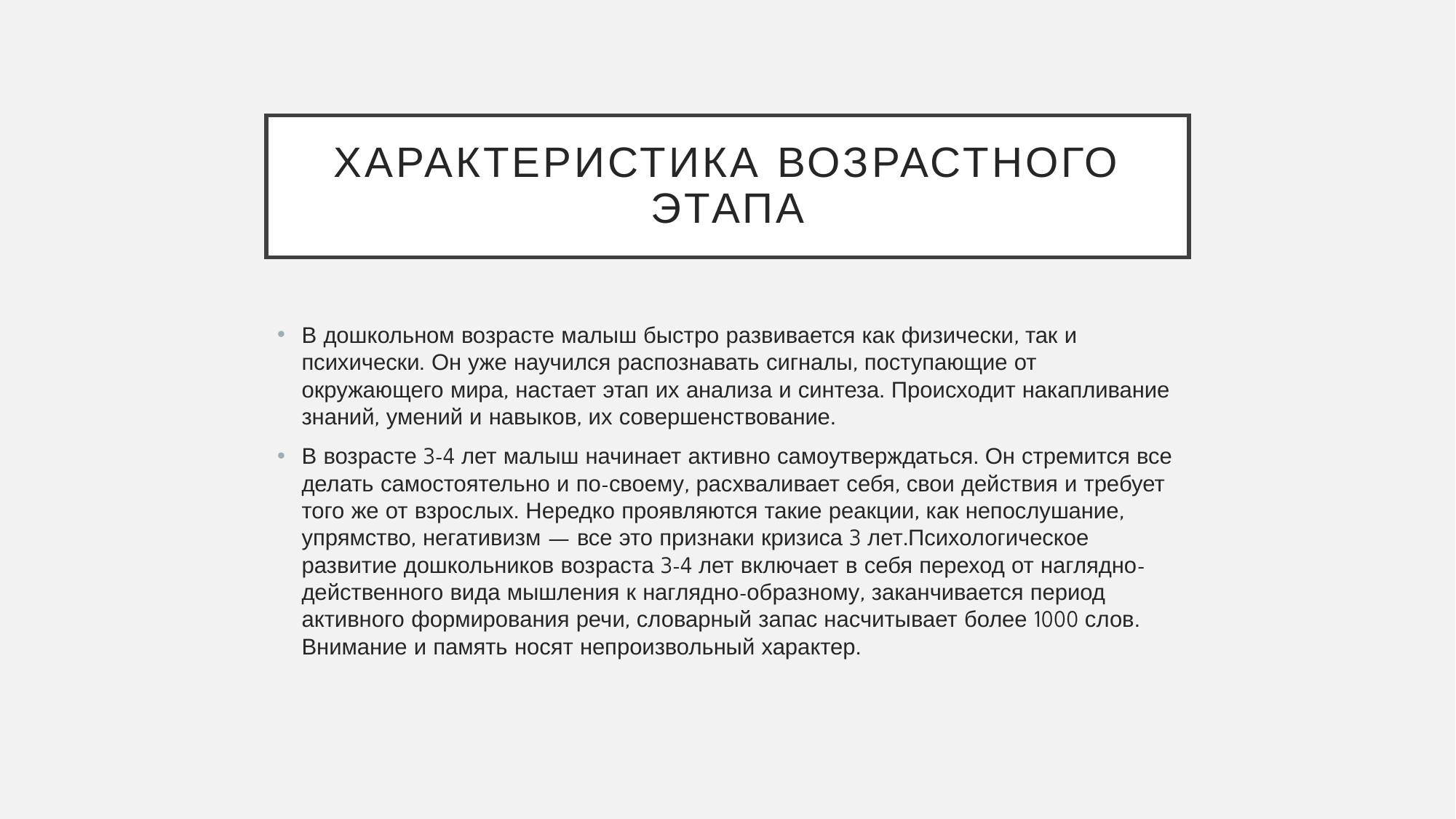

# Характеристика возрастного этапа
В дошкольном возрасте малыш быстро развивается как физически, так и психически. Он уже научился распознавать сигналы, поступающие от окружающего мира, настает этап их анализа и синтеза. Происходит накапливание знаний, умений и навыков, их совершенствование.
В возрасте 3-4 лет малыш начинает активно самоутверждаться. Он стремится все делать самостоятельно и по-своему, расхваливает себя, свои действия и требует того же от взрослых. Нередко проявляются такие реакции, как непослушание, упрямство, негативизм — все это признаки кризиса 3 лет.Психологическое развитие дошкольников возраста 3-4 лет включает в себя переход от наглядно-действенного вида мышления к наглядно-образному, заканчивается период активного формирования речи, словарный запас насчитывает более 1000 слов. Внимание и память носят непроизвольный характер.